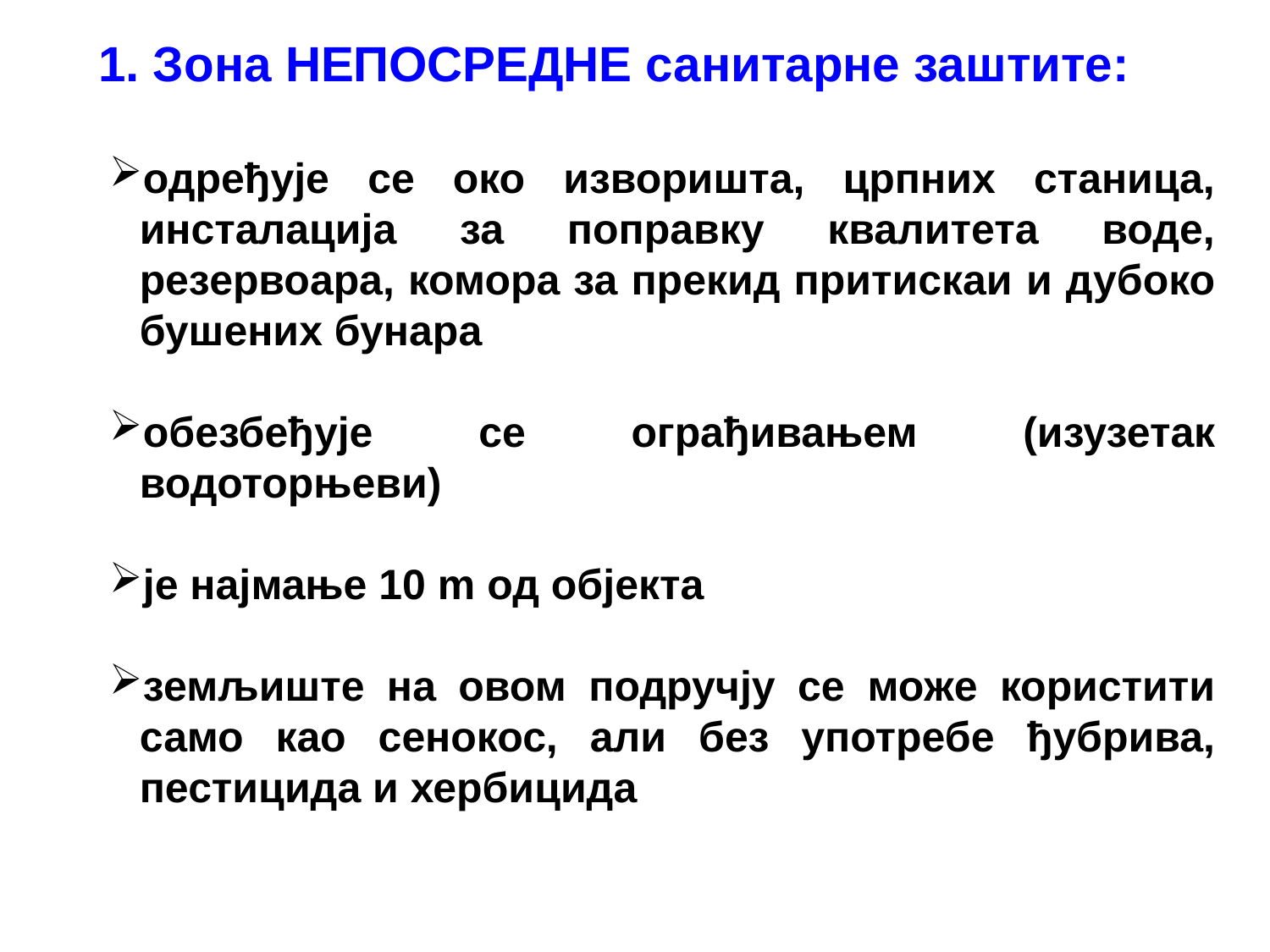

1. Зона НЕПОСРЕДНЕ санитарне заштите:

одређује се око изворишта, црпних станица, инсталација за поправку квалитета воде, резервоара, комора за прекид притискаи и дубоко бушених бунара

обезбеђује се ограђивањем (изузетак водоторњеви)

је најмање 10 m од објекта

земљиште на овом подручју се може користити само као сенокос, али без употребе ђубрива, пестицида и хербицида